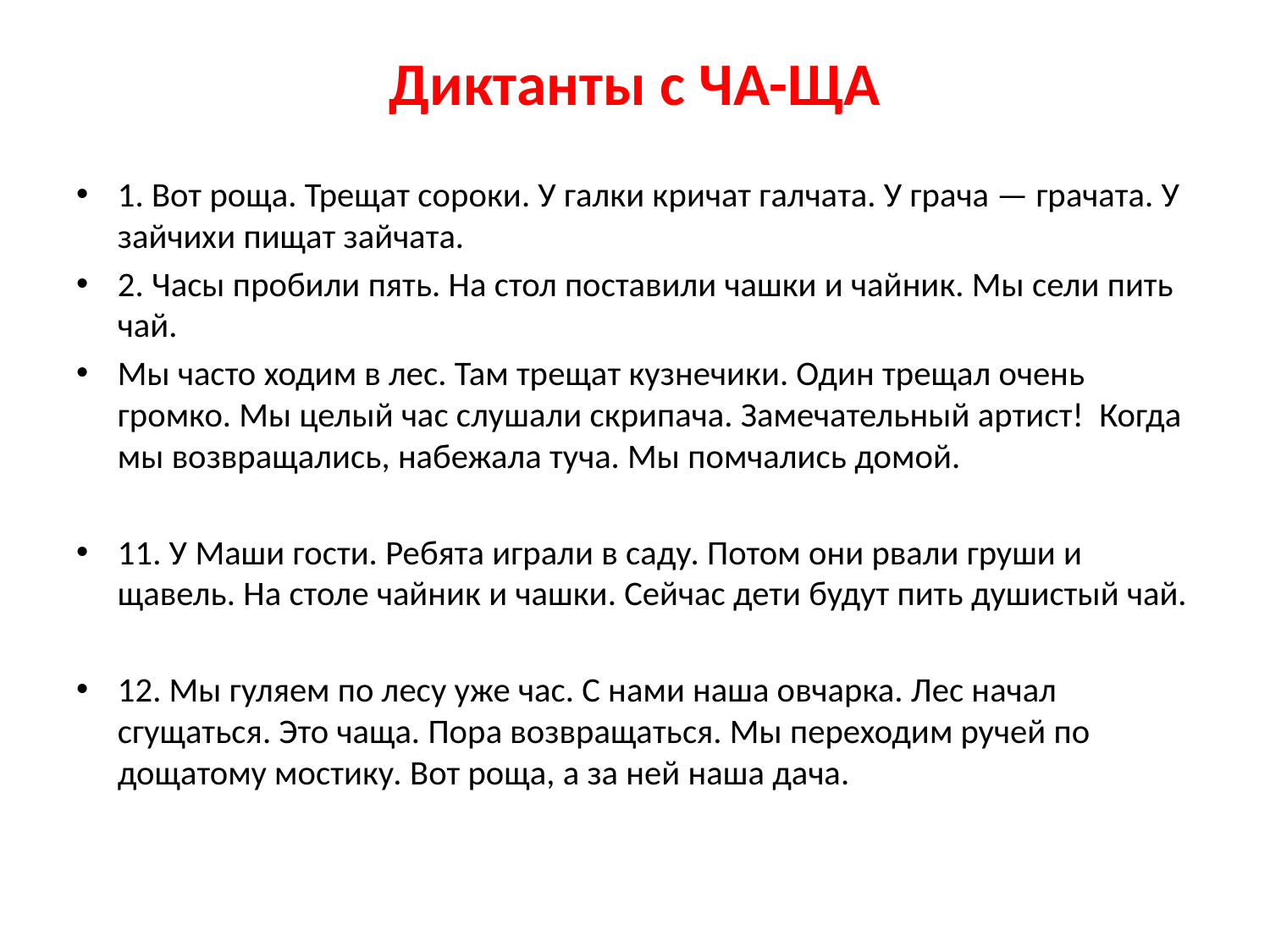

# Диктанты с ЧА-ЩА
1. Вот роща. Трещат сороки. У галки кричат галчата. У грача — грачата. У зайчихи пищат зайчата.
2. Часы пробили пять. На стол поставили чашки и чайник. Мы сели пить чай.
Мы часто ходим в лес. Там трещат кузнечики. Один трещал очень громко. Мы целый час слушали скрипача. Замечательный артист!  Когда мы возвращались, набежала туча. Мы помчались домой.

11. У Маши гости. Ребята играли в саду. Потом они рвали груши и щавель. На столе чайник и чашки. Сейчас дети будут пить душистый чай.

12. Мы гуляем по лесу уже час. С нами наша овчарка. Лес начал сгущаться. Это чаща. Пора возвращаться. Мы переходим ручей по дощатому мостику. Вот роща, а за ней наша дача.